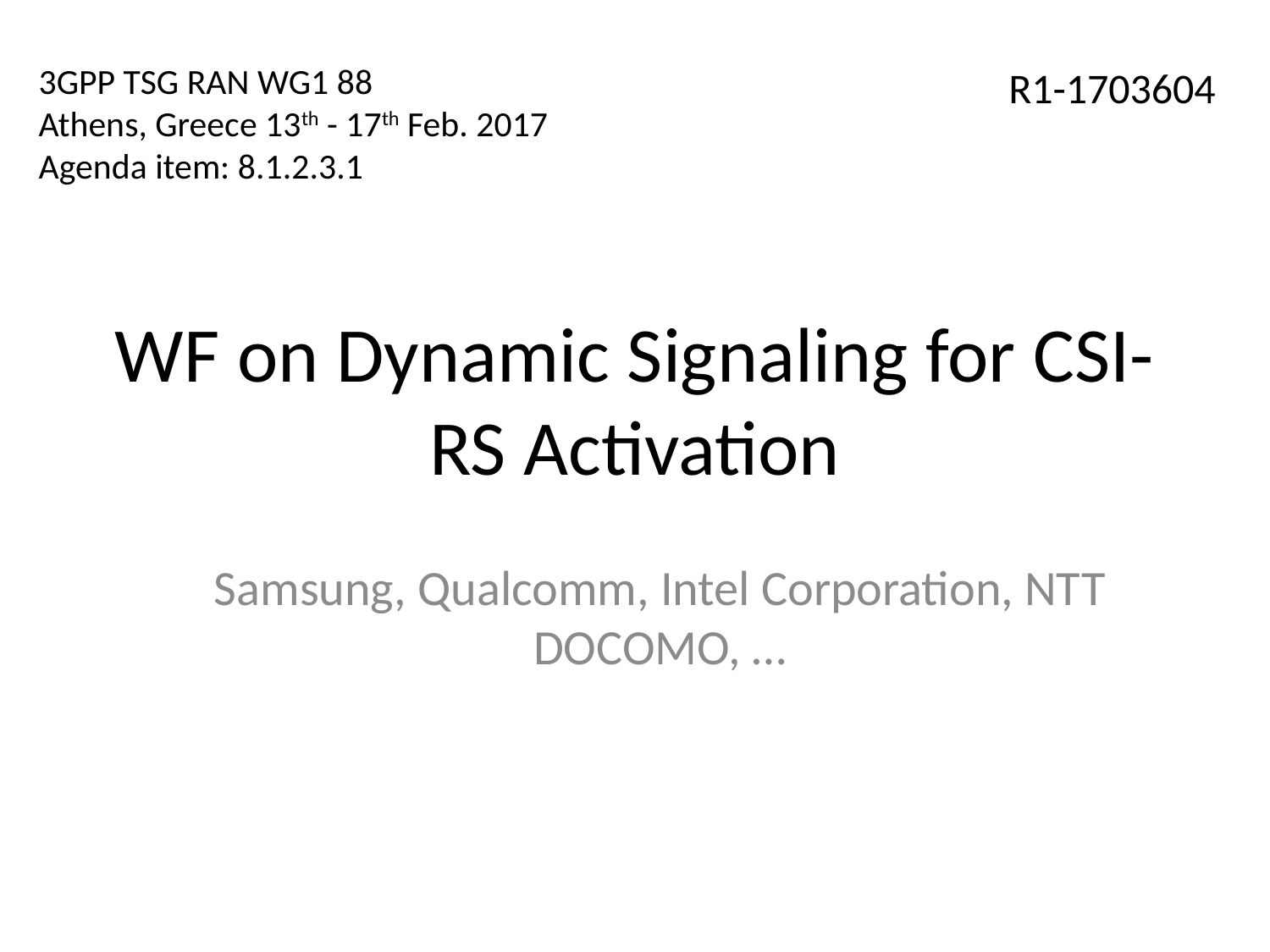

3GPP TSG RAN WG1 88
Athens, Greece 13th - 17th Feb. 2017
Agenda item: 8.1.2.3.1
R1-1703604
# WF on Dynamic Signaling for CSI-RS Activation
Samsung, Qualcomm, Intel Corporation, NTT DOCOMO, …